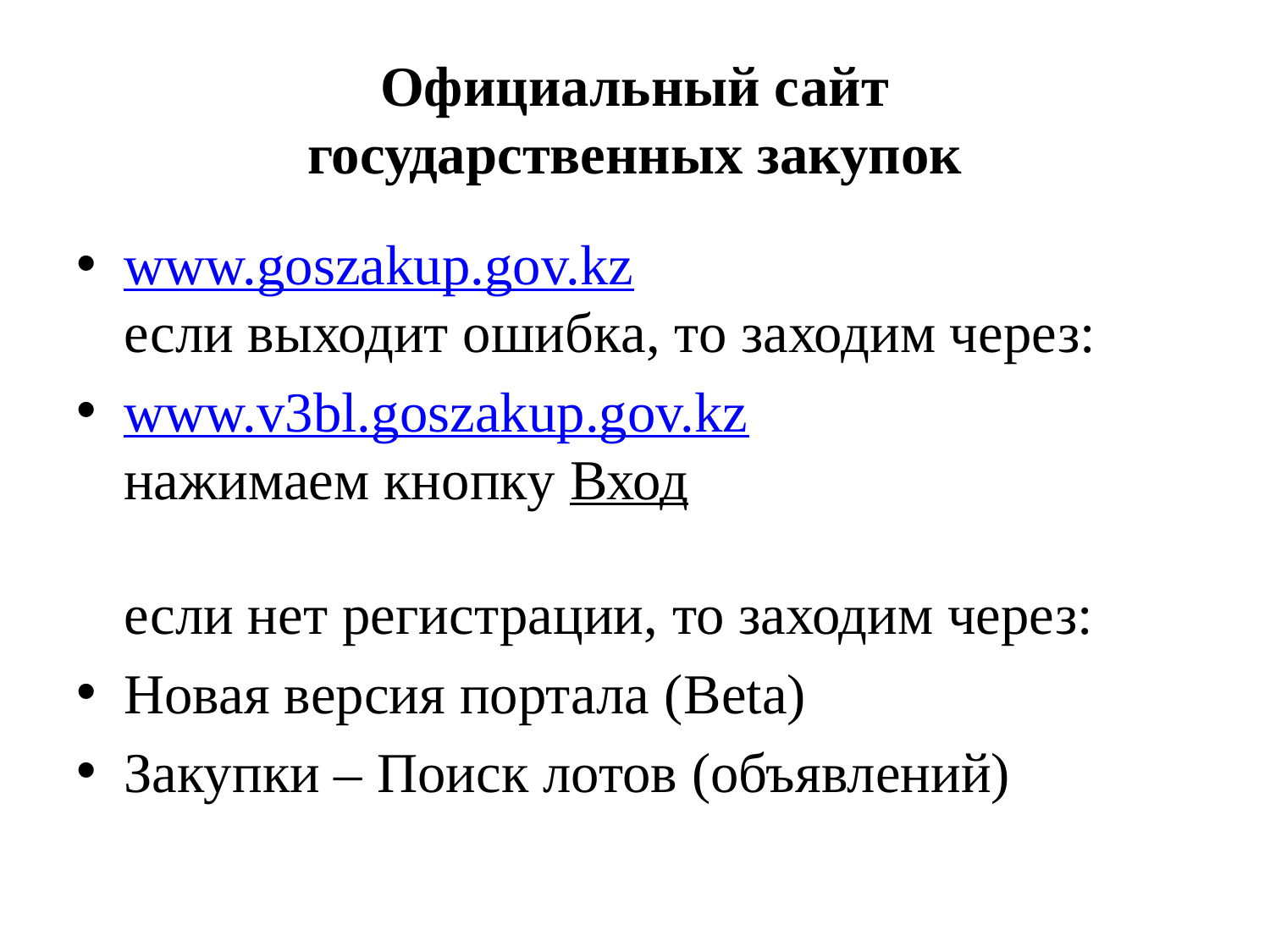

# Официальный сайт государственных закупок
www.goszakup.gov.kz
если выходит ошибка, то заходим через:
www.v3bl.goszakup.gov.kz
нажимаем кнопку Вход
если нет регистрации, то заходим через:
Новая версия портала (Beta)
Закупки – Поиск лотов (объявлений)